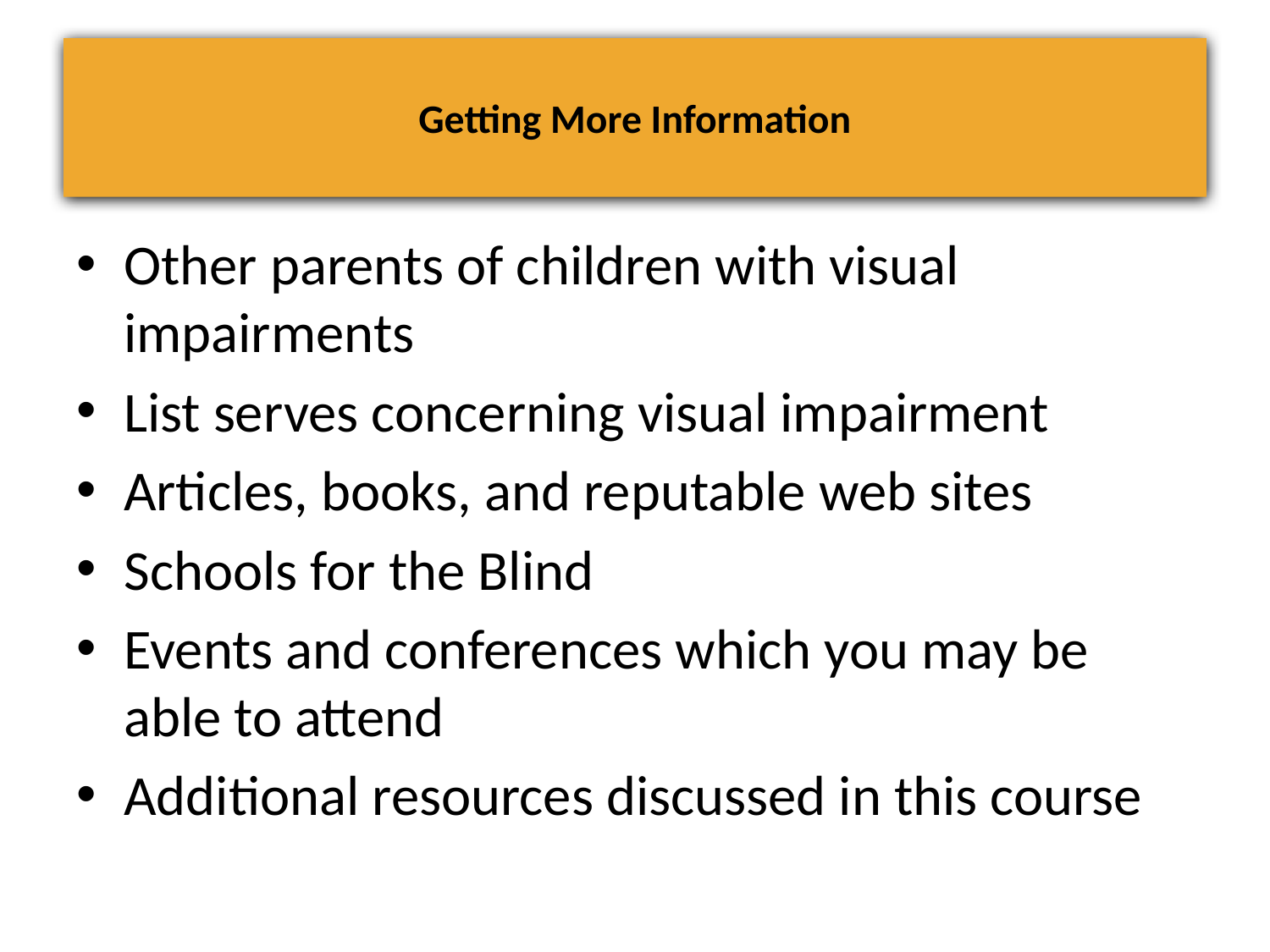

# Getting More Information
Other parents of children with visual impairments
List serves concerning visual impairment
Articles, books, and reputable web sites
Schools for the Blind
Events and conferences which you may be able to attend
Additional resources discussed in this course